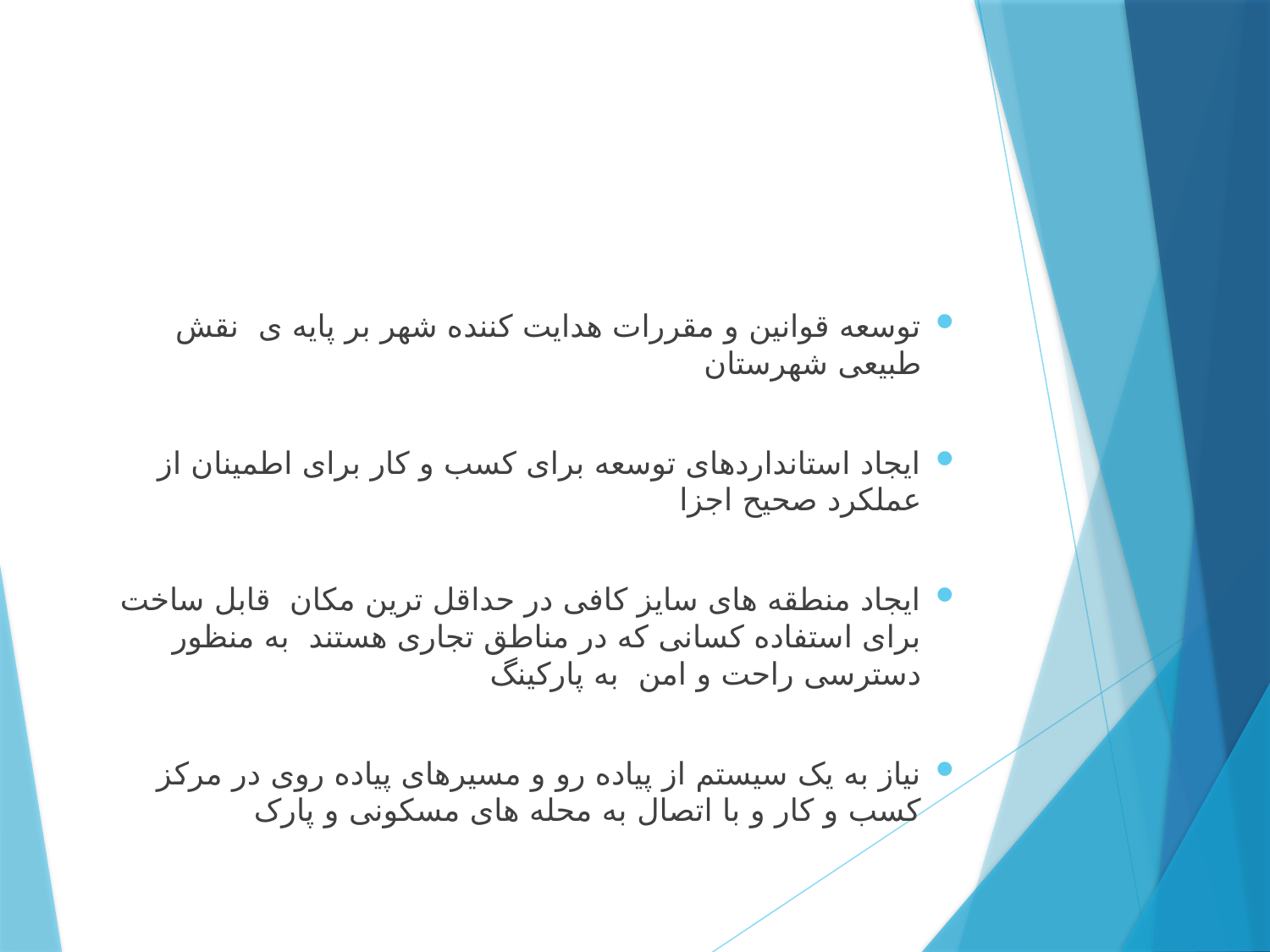

توسعه قوانین و مقررات هدایت کننده شهر بر پایه ی  نقش طبیعی شهرستان

ایجاد استانداردهای توسعه برای کسب و کار برای اطمینان از  عملکرد صحیح اجزا

ایجاد منطقه های سایز کافی در حداقل ترین مکان  قابل ساخت  برای استفاده کسانی که در مناطق تجاری هستند  به منظور  دسترسی راحت و امن  به پارکینگ

نیاز به یک سیستم از پیاده رو و مسیرهای پیاده روی در مرکز کسب و کار و با اتصال به محله های مسکونی و پارک